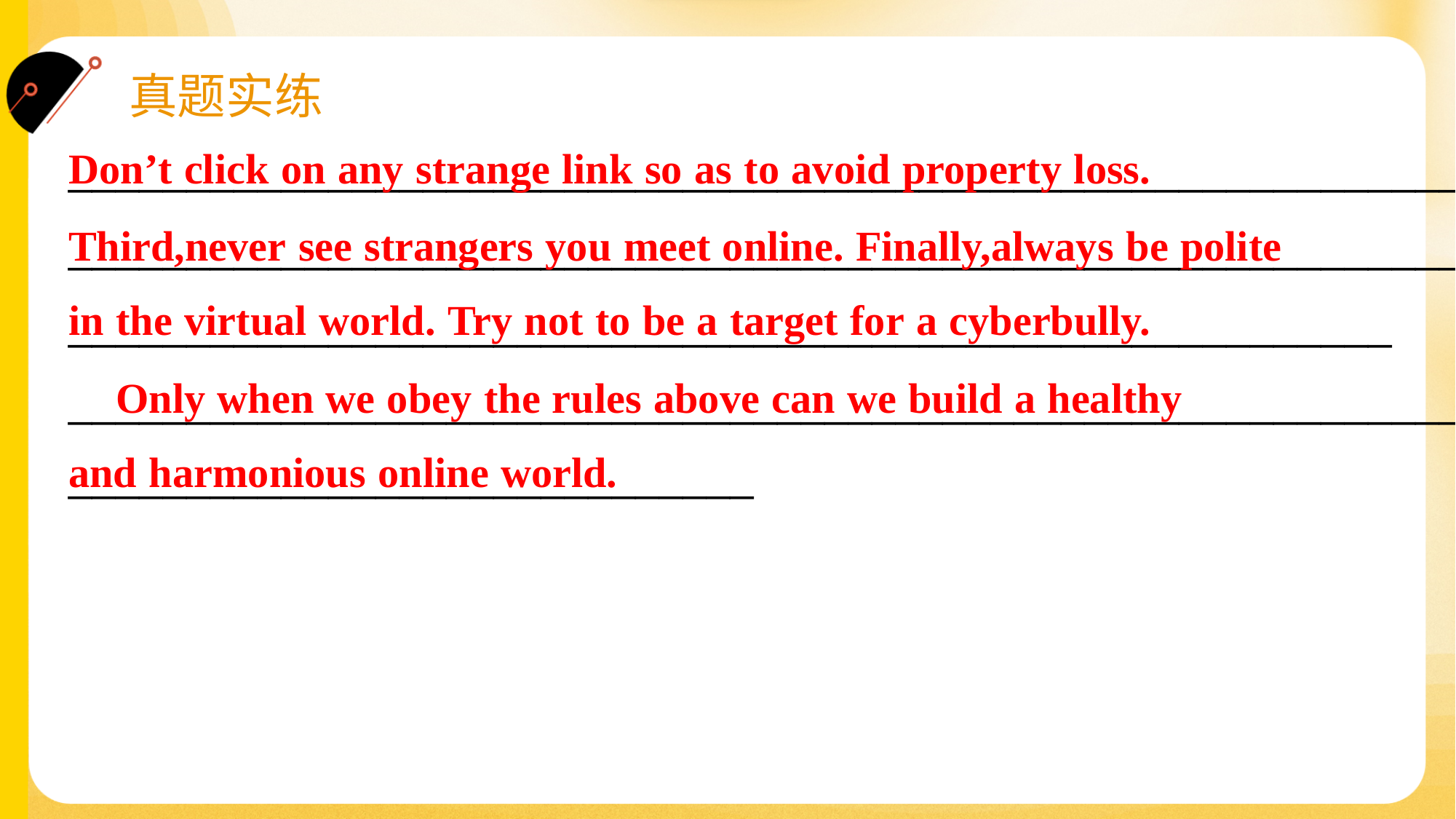

Don’t click on any strange link so as to avoid property loss.
Third,never see strangers you meet online. Finally,always be polite
in the virtual world. Try not to be a target for a cyberbully.
______________________________________________________________
______________________________________________________________
________________________________________________________
______________________________________________________________
_____________________________#3.4.3
    Only when we obey the rules above can we build a healthy
and harmonious online world.